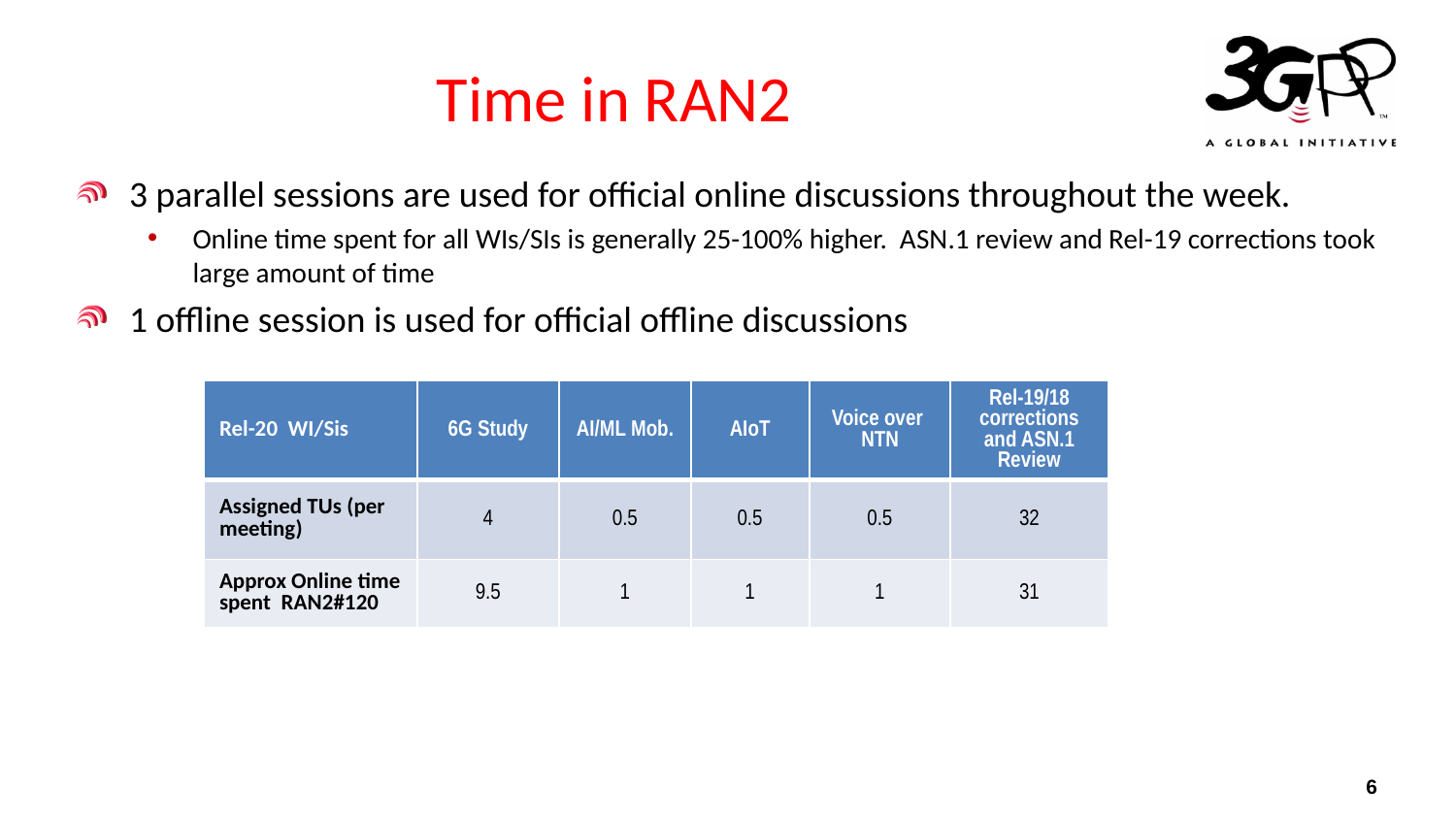

# Time in RAN2
3 parallel sessions are used for official online discussions throughout the week.
Online time spent for all WIs/SIs is generally 25-100% higher.  ASN.1 review and Rel-19 corrections took large amount of time
1 offline session is used for official offline discussions
| Rel-20 WI/Sis | 6G Study | AI/ML Mob. | AIoT | Voice over NTN | Rel-19/18 corrections and ASN.1 Review |
| --- | --- | --- | --- | --- | --- |
| Assigned TUs (per meeting) | 4 | 0.5 | 0.5 | 0.5 | 32 |
| Approx Online time spent RAN2#120 | 9.5 | 1 | 1 | 1 | 31 |